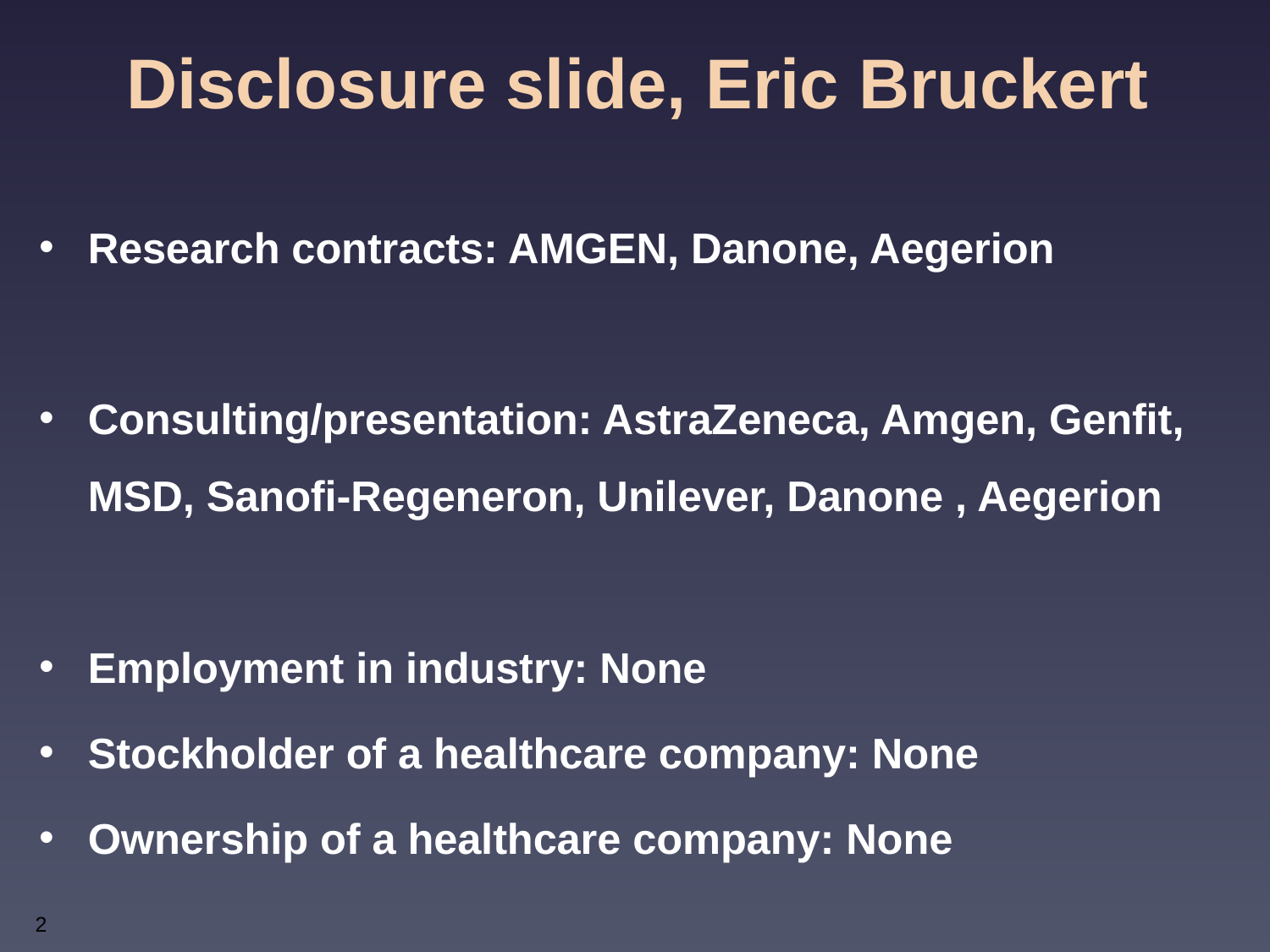

# Disclosure slide, Eric Bruckert
Research contracts: AMGEN, Danone, Aegerion

Consulting/presentation: AstraZeneca, Amgen, Genfit, MSD, Sanofi-Regeneron, Unilever, Danone , Aegerion

Employment in industry: None
Stockholder of a healthcare company: None
Ownership of a healthcare company: None